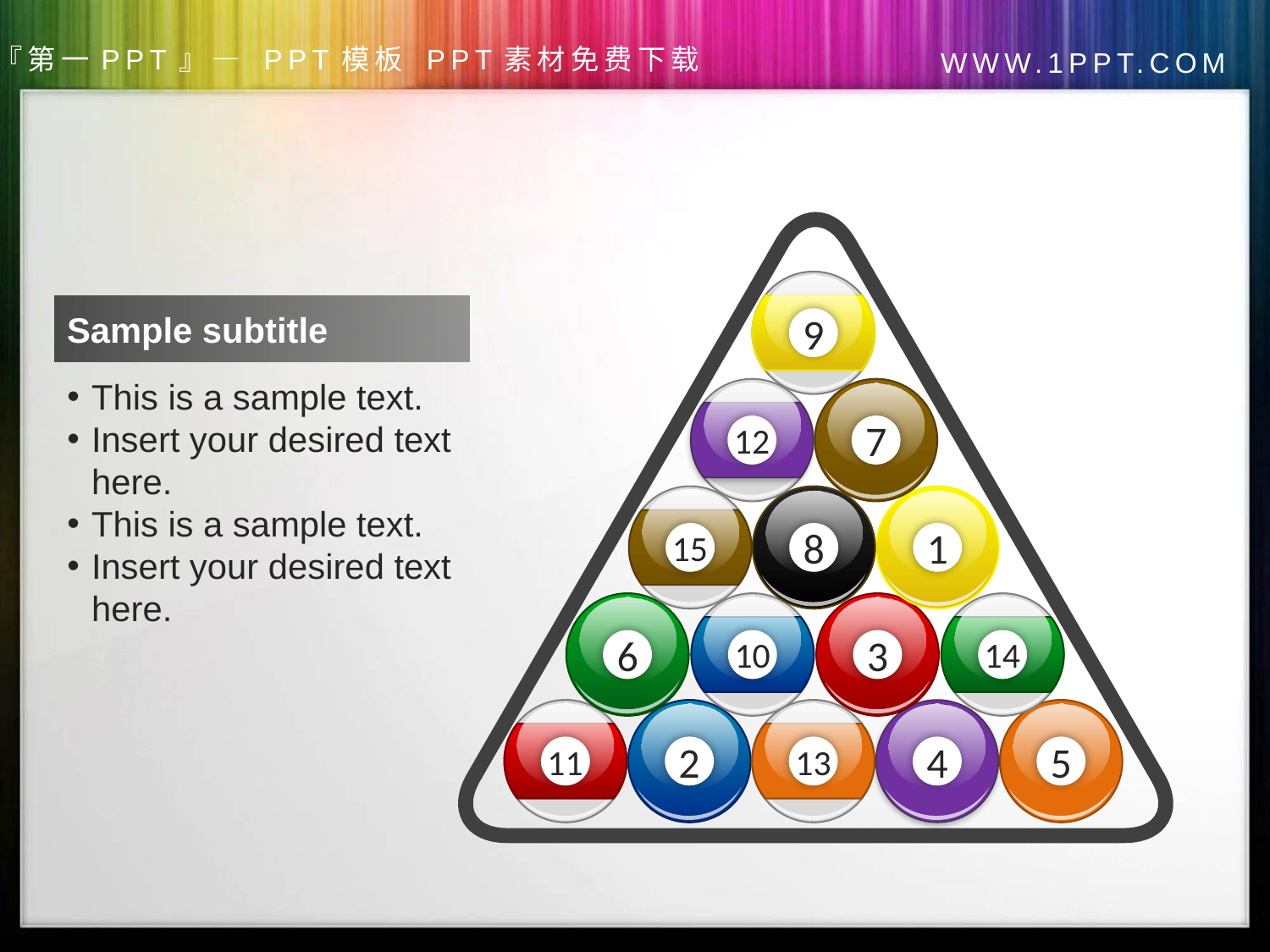

9

12

7

15

8

1

6

10

3

14

11

2

13

4

5

Sample subtitle
This is a sample text.
Insert your desired text here.
This is a sample text.
Insert your desired text here.